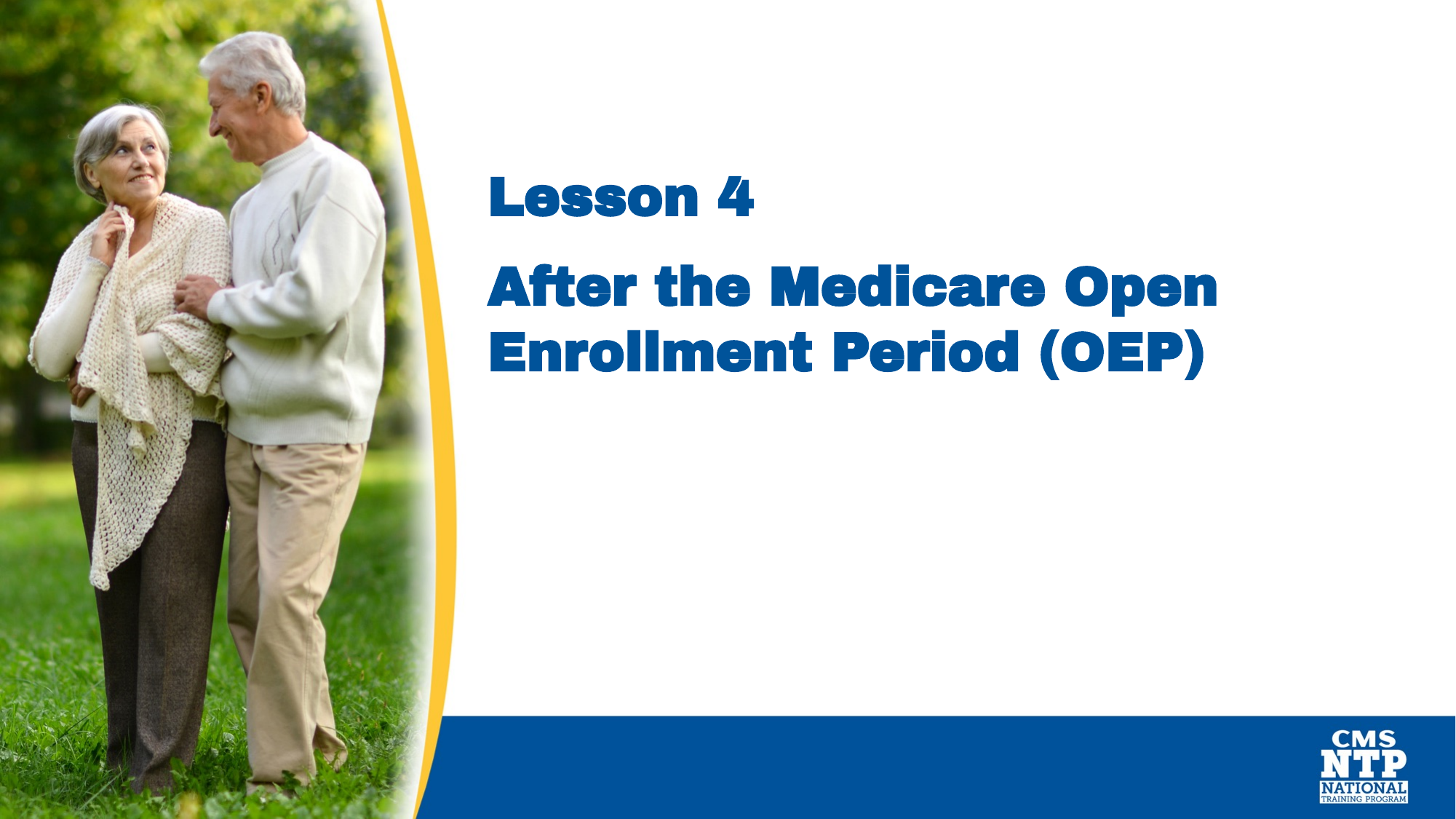

# Lesson 4
After the Medicare Open Enrollment Period (OEP)